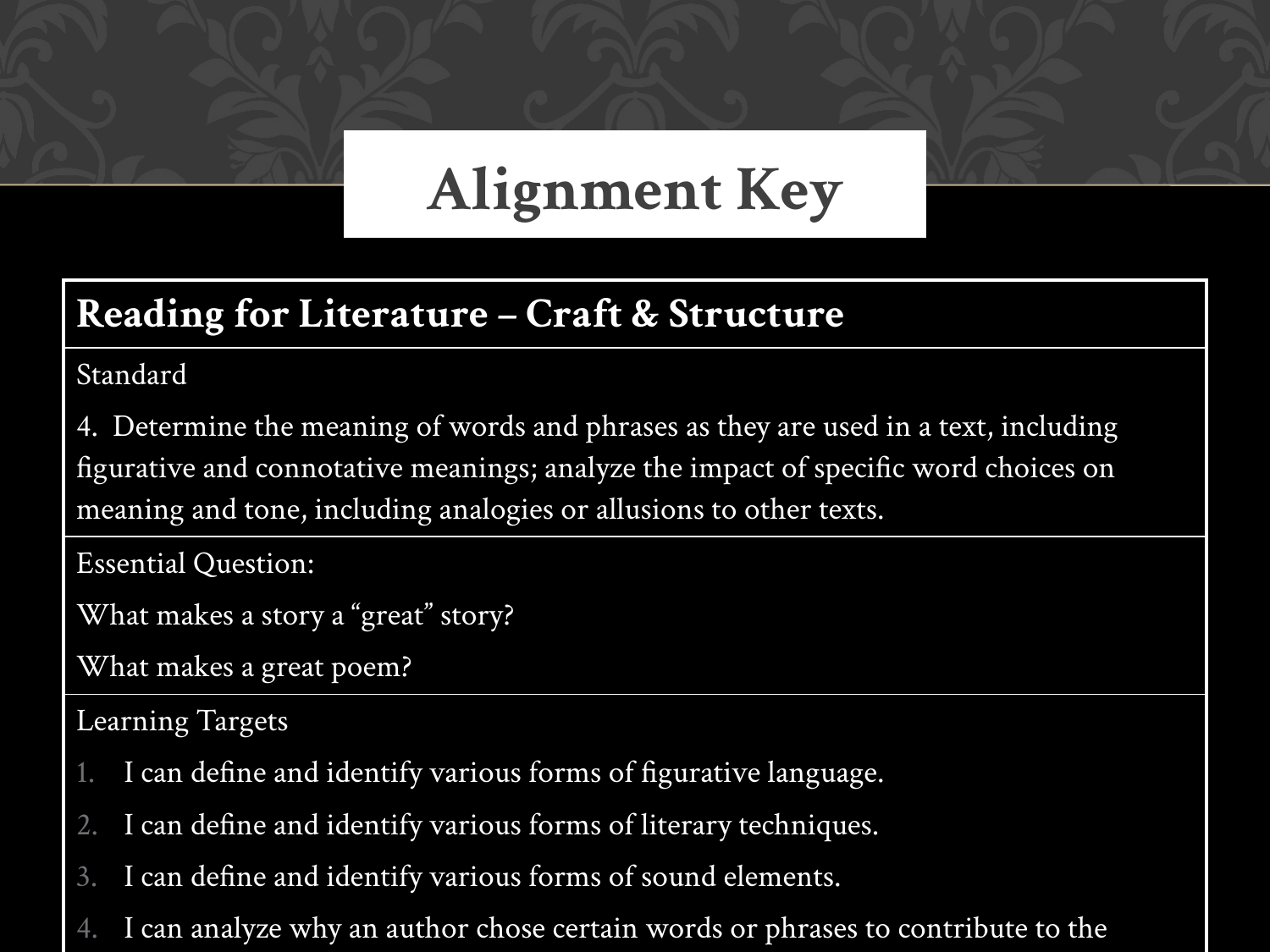

# Alignment Key
| Reading for Literature – Craft & Structure |
| --- |
| Standard 4. Determine the meaning of words and phrases as they are used in a text, including figurative and connotative meanings; analyze the impact of specific word choices on meaning and tone, including analogies or allusions to other texts. |
| Essential Question: What makes a story a “great” story? What makes a great poem? |
| Learning Targets I can define and identify various forms of figurative language. I can define and identify various forms of literary techniques. I can define and identify various forms of sound elements. I can analyze why an author chose certain words or phrases to contribute to the meaning and mood. |